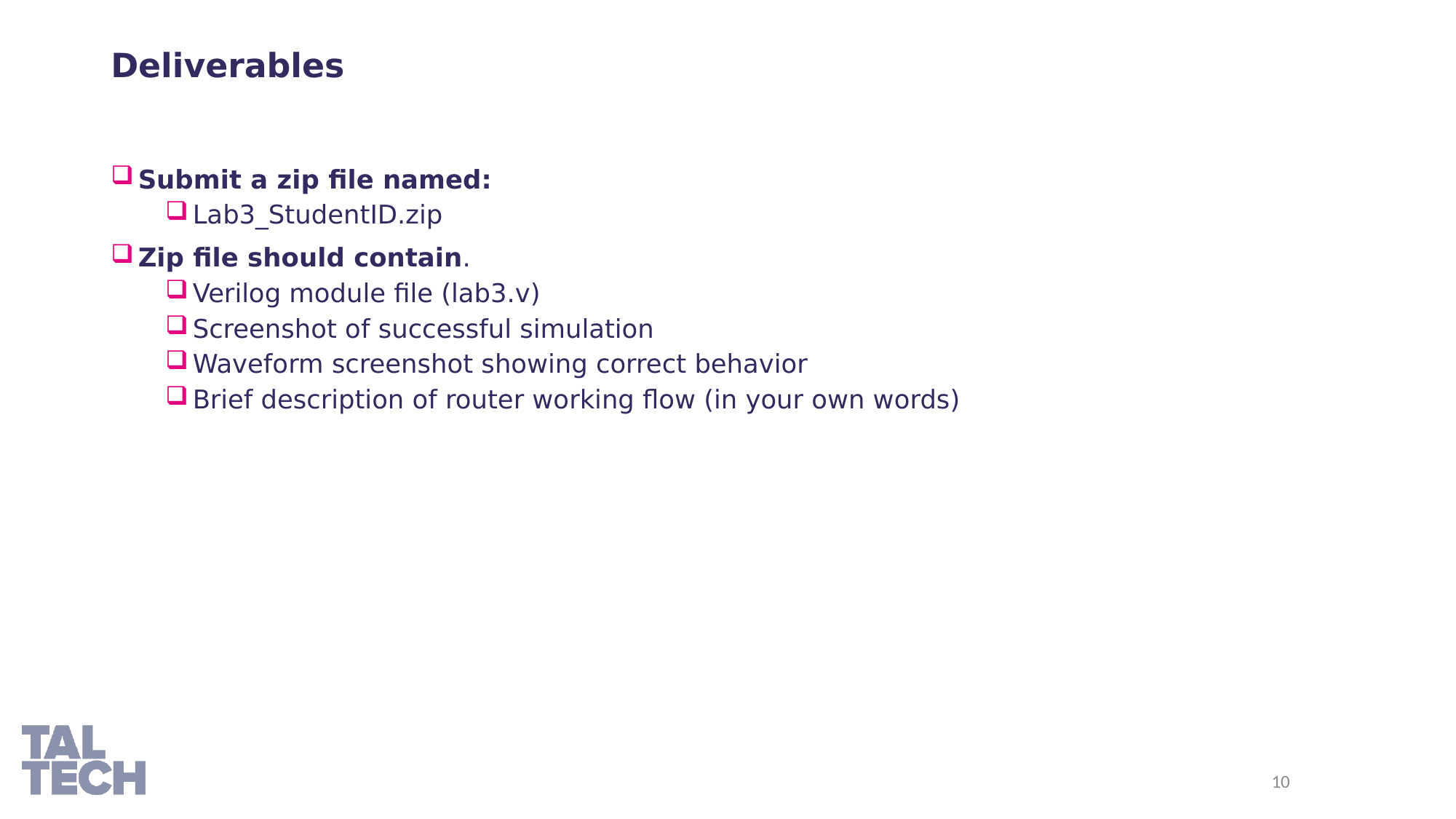

# Deliverables
Submit a zip file named:
Lab3_StudentID.zip
Zip file should contain.
Verilog module file (lab3.v)
Screenshot of successful simulation
Waveform screenshot showing correct behavior
Brief description of router working flow (in your own words)
10